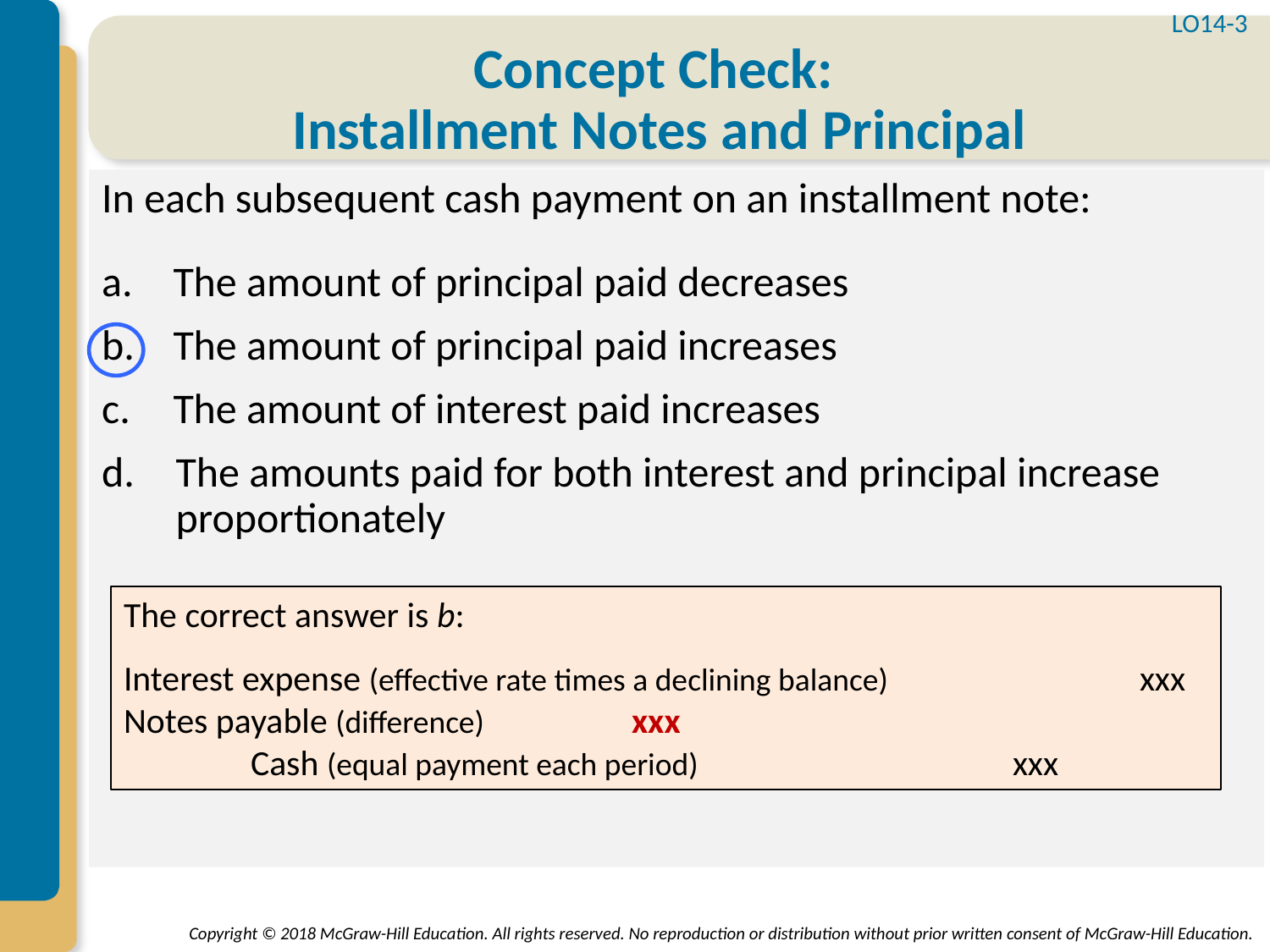

LO14-3
# Concept Check: Installment Notes and Principal
In each subsequent cash payment on an installment note:
The amount of principal paid decreases
The amount of principal paid increases
The amount of interest paid increases
The amounts paid for both interest and principal increase proportionately

The correct answer is b:
Interest expense (effective rate times a declining balance)	  	xxx
Notes payable (difference)	   	xxx
	Cash (equal payment each period)		 	xxx